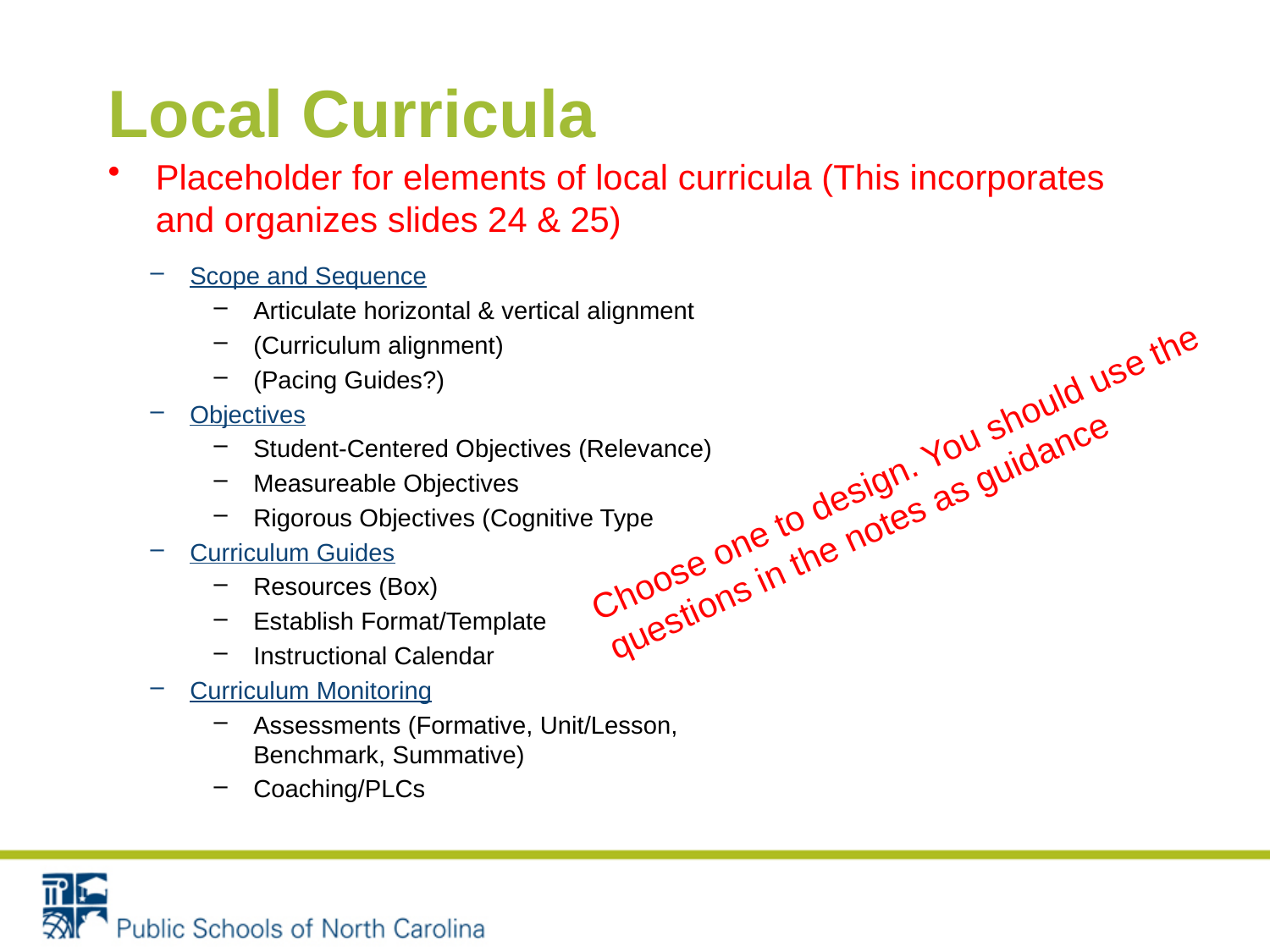

# Local Curricula
Placeholder for elements of local curricula (This incorporates and organizes slides 24 & 25)
Scope and Sequence
Articulate horizontal & vertical alignment
(Curriculum alignment)
(Pacing Guides?)
Objectives
Student-Centered Objectives (Relevance)
Measureable Objectives
Rigorous Objectives (Cognitive Type
Curriculum Guides
Resources (Box)
Establish Format/Template
Instructional Calendar
Curriculum Monitoring
Assessments (Formative, Unit/Lesson, Benchmark, Summative)
Coaching/PLCs

Choose one to design. You should use the
questions in the notes as guidance